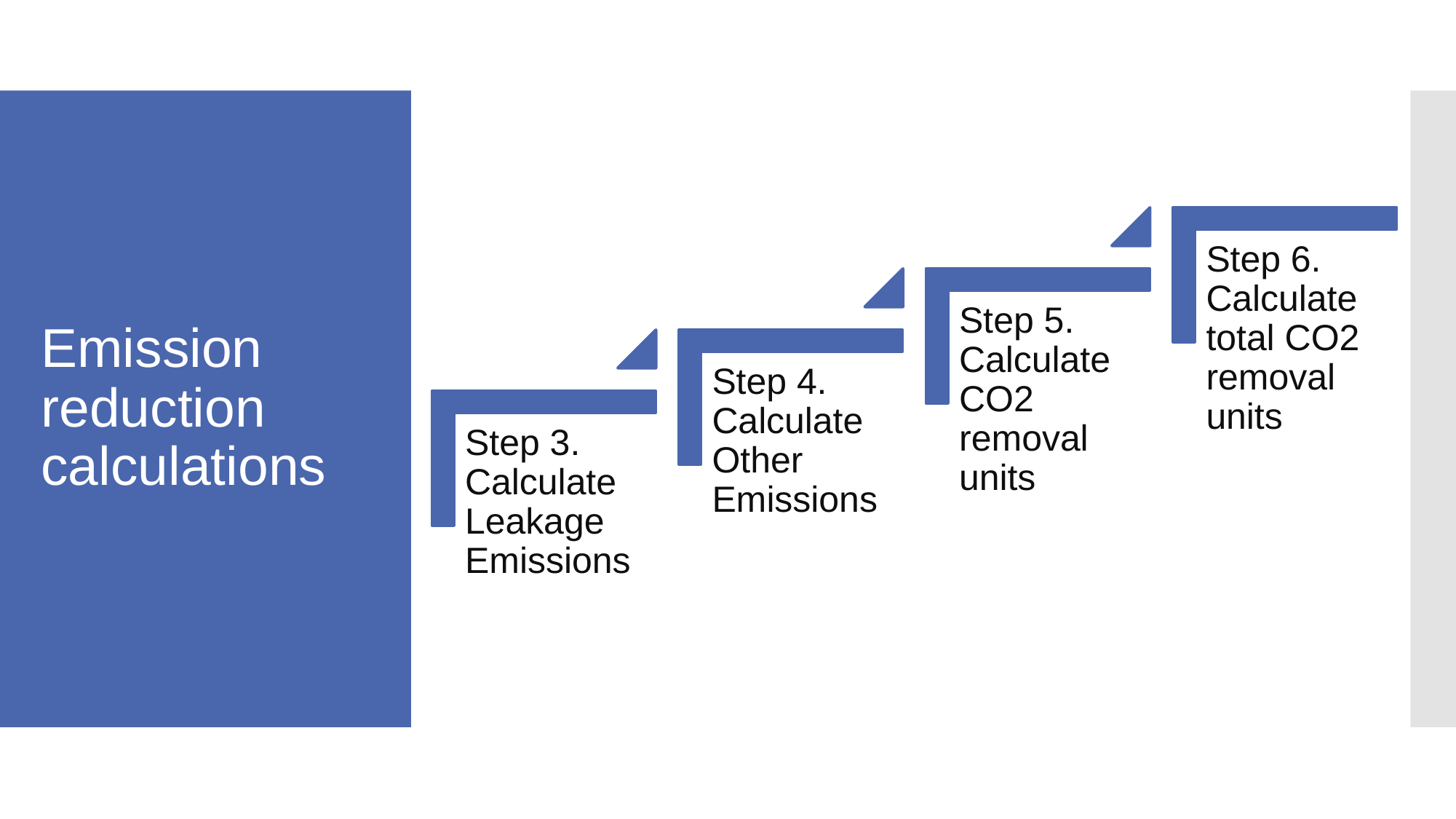

# Emission reduction calculations
Step 3. Calculate Leakage Emissions
Step 4. Calculate Other Emissions
Step 5. Calculate CO2 removal units
Step 6. Calculate total CO2 removal units